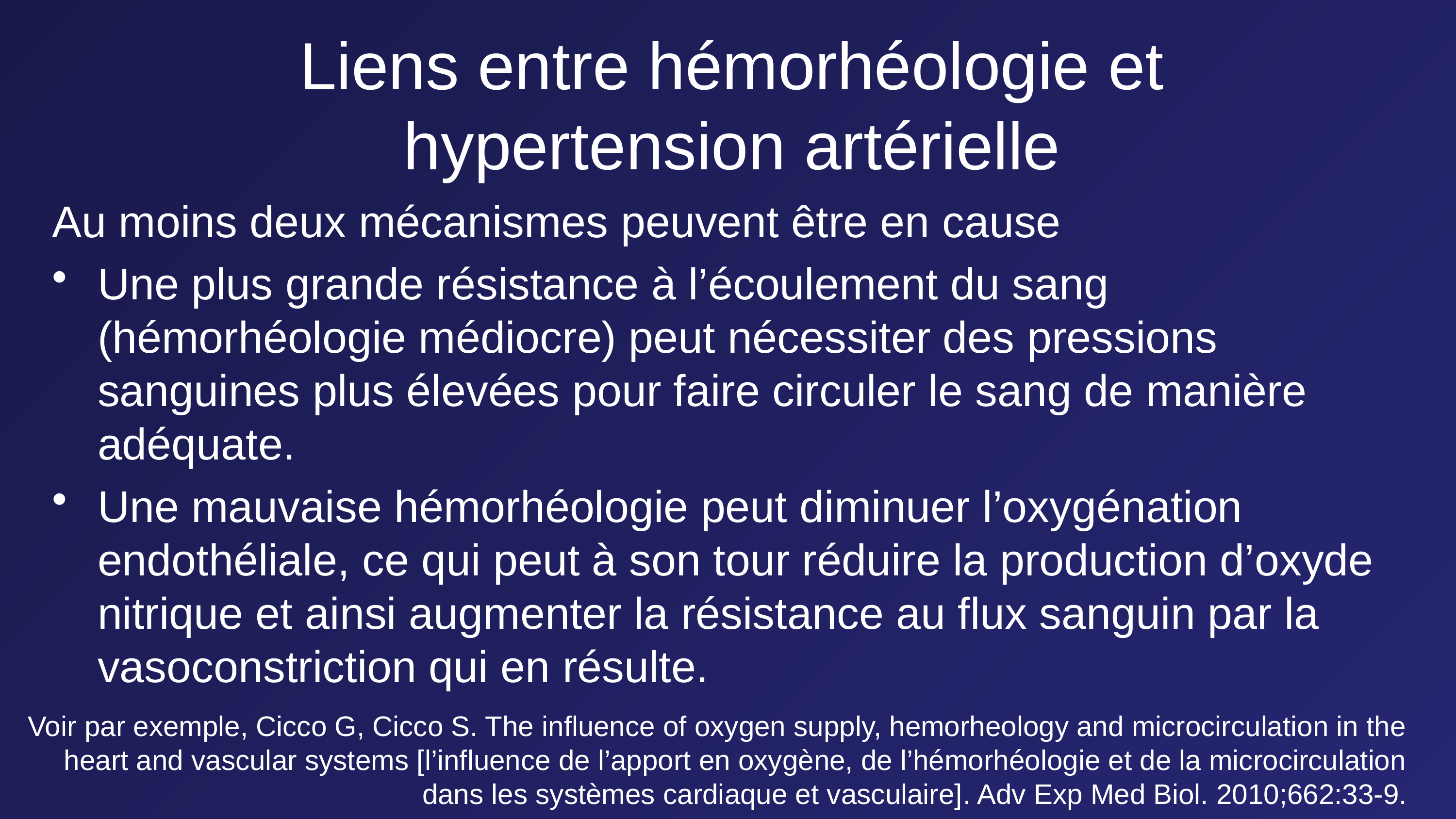

# Liens entre hémorhéologie et hypertension artérielle
Au moins deux mécanismes peuvent être en cause
Une plus grande résistance à l’écoulement du sang (hémorhéologie médiocre) peut nécessiter des pressions sanguines plus élevées pour faire circuler le sang de manière adéquate.
Une mauvaise hémorhéologie peut diminuer l’oxygénation endothéliale, ce qui peut à son tour réduire la production d’oxyde nitrique et ainsi augmenter la résistance au flux sanguin par la vasoconstriction qui en résulte.
Voir par exemple, Cicco G, Cicco S. The influence of oxygen supply, hemorheology and microcirculation in the heart and vascular systems [l’influence de l’apport en oxygène, de l’hémorhéologie et de la microcirculation dans les systèmes cardiaque et vasculaire]. Adv Exp Med Biol. 2010;662:33-9.